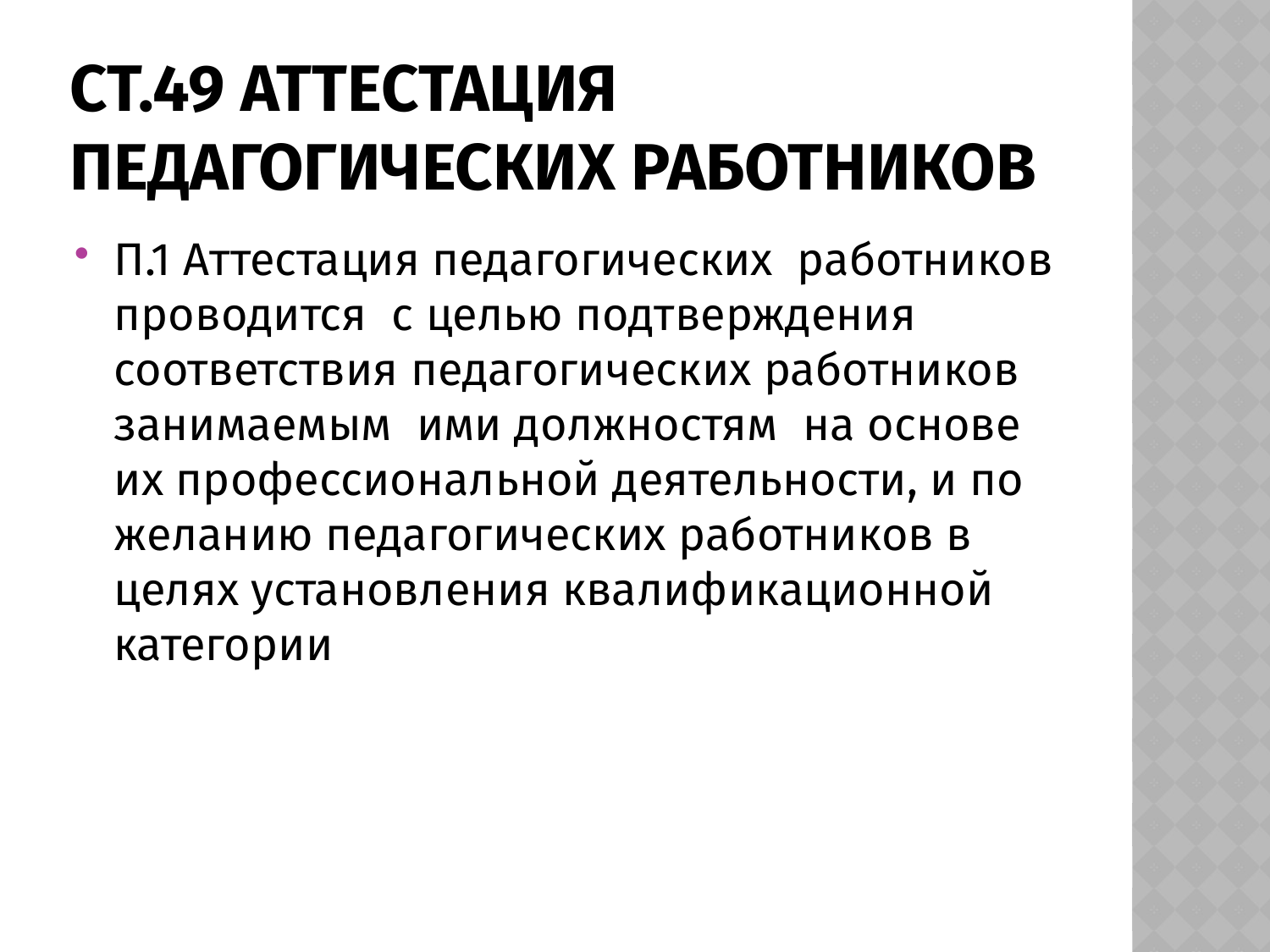

# Ст.49 Аттестация педагогических работников
П.1 Аттестация педагогических  работников проводится  с целью подтверждения соответствия педагогических работников занимаемым  ими должностям  на основе их профессиональной деятельности, и по желанию педагогических работников в целях установления квалификационной категории